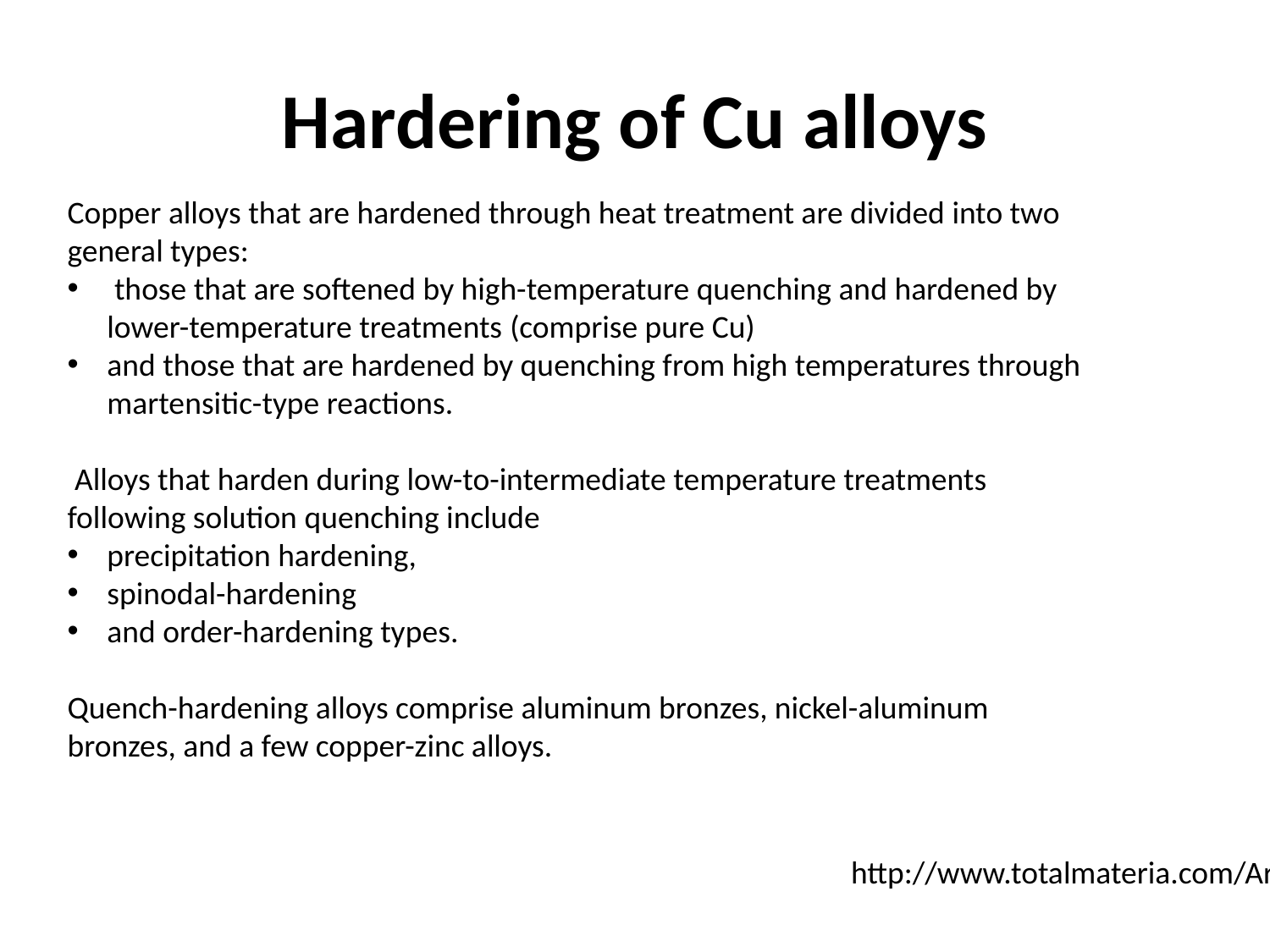

# Hardering of Cu alloys
Copper alloys that are hardened through heat treatment are divided into two general types:
 those that are softened by high-temperature quenching and hardened by lower-temperature treatments (comprise pure Cu)
and those that are hardened by quenching from high temperatures through martensitic-type reactions.

 Alloys that harden during low-to-intermediate temperature treatments following solution quenching include
precipitation hardening,
spinodal-hardening
and order-hardening types.

Quench-hardening alloys comprise aluminum bronzes, nickel-aluminum bronzes, and a few copper-zinc alloys.

http://www.totalmateria.com/Article71.htm